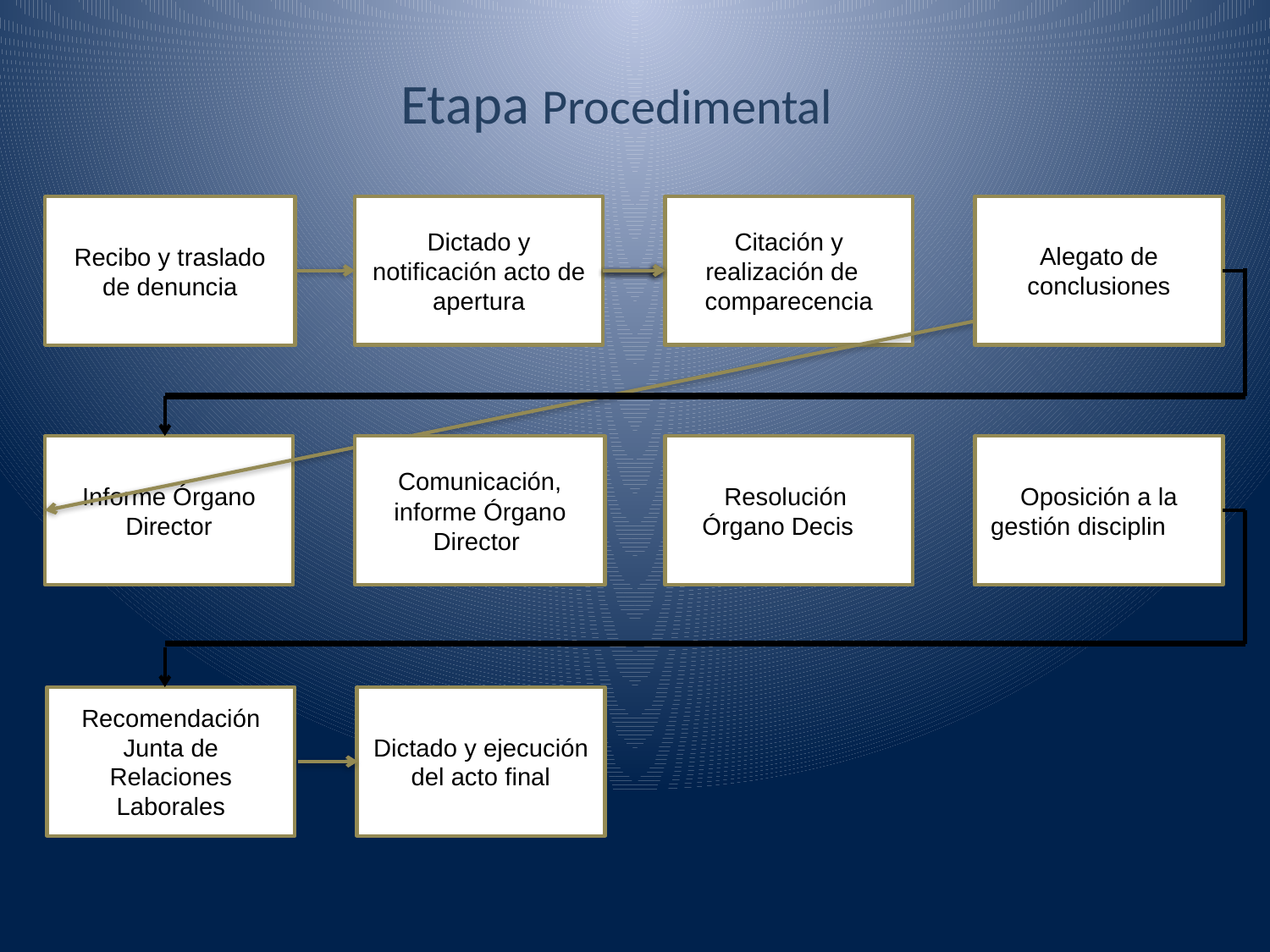

# Etapa Procedimental
Dictado y notificación acto de apertura
Citación y realización de   comparecencia
Alegato de conclusiones
Recibo y traslado de denuncia
Informe Órgano Director

Comunicación, informe Órgano Director

Resolución
Órgano Decisor
Oposición a la gestión disciplinaria
Recomendación
Junta de Relaciones Laborales
Dictado y ejecución del acto final